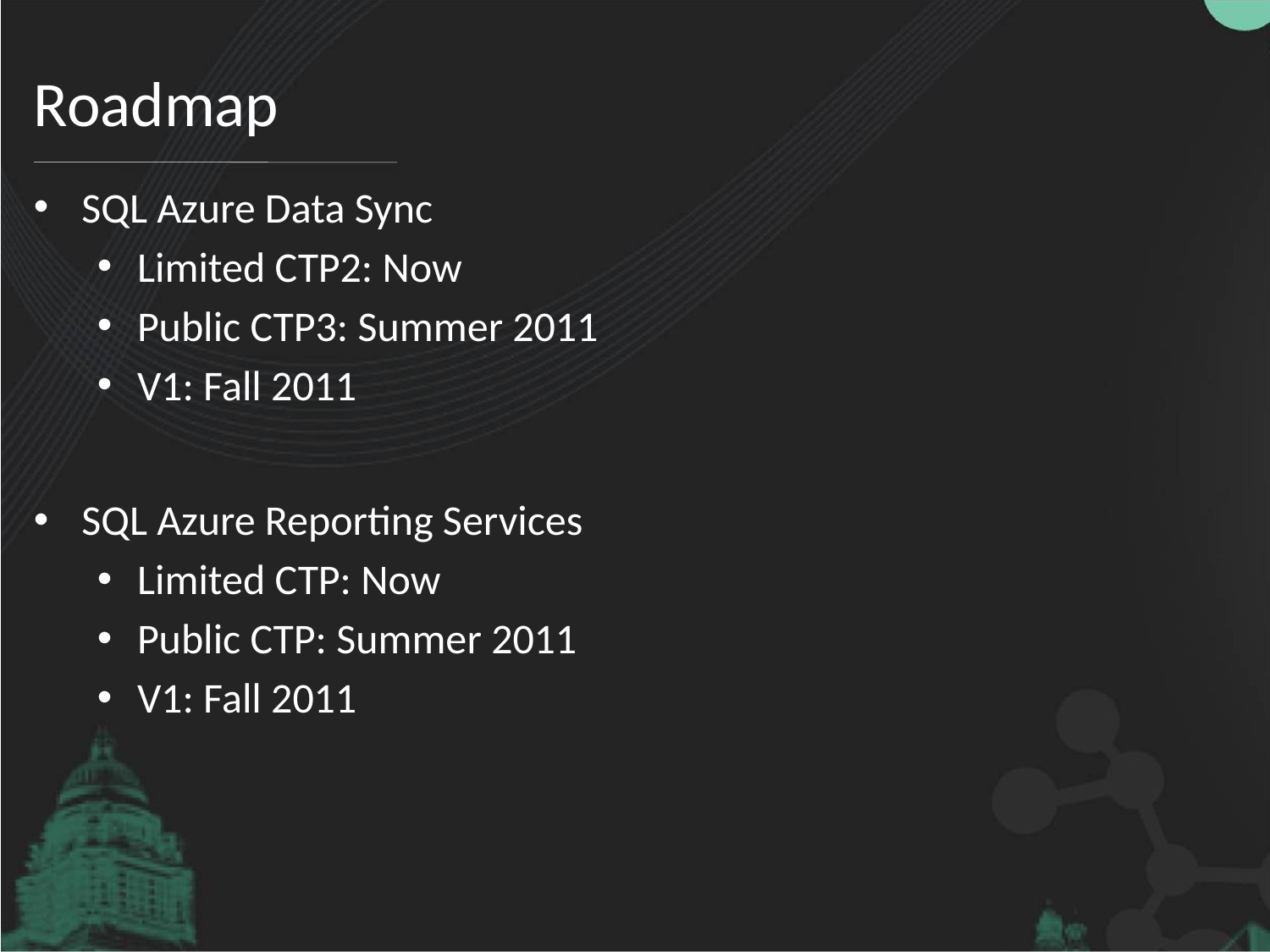

# Roadmap
SQL Azure Data Sync
Limited CTP2: Now
Public CTP3: Summer 2011
V1: Fall 2011

SQL Azure Reporting Services
Limited CTP: Now
Public CTP: Summer 2011
V1: Fall 2011